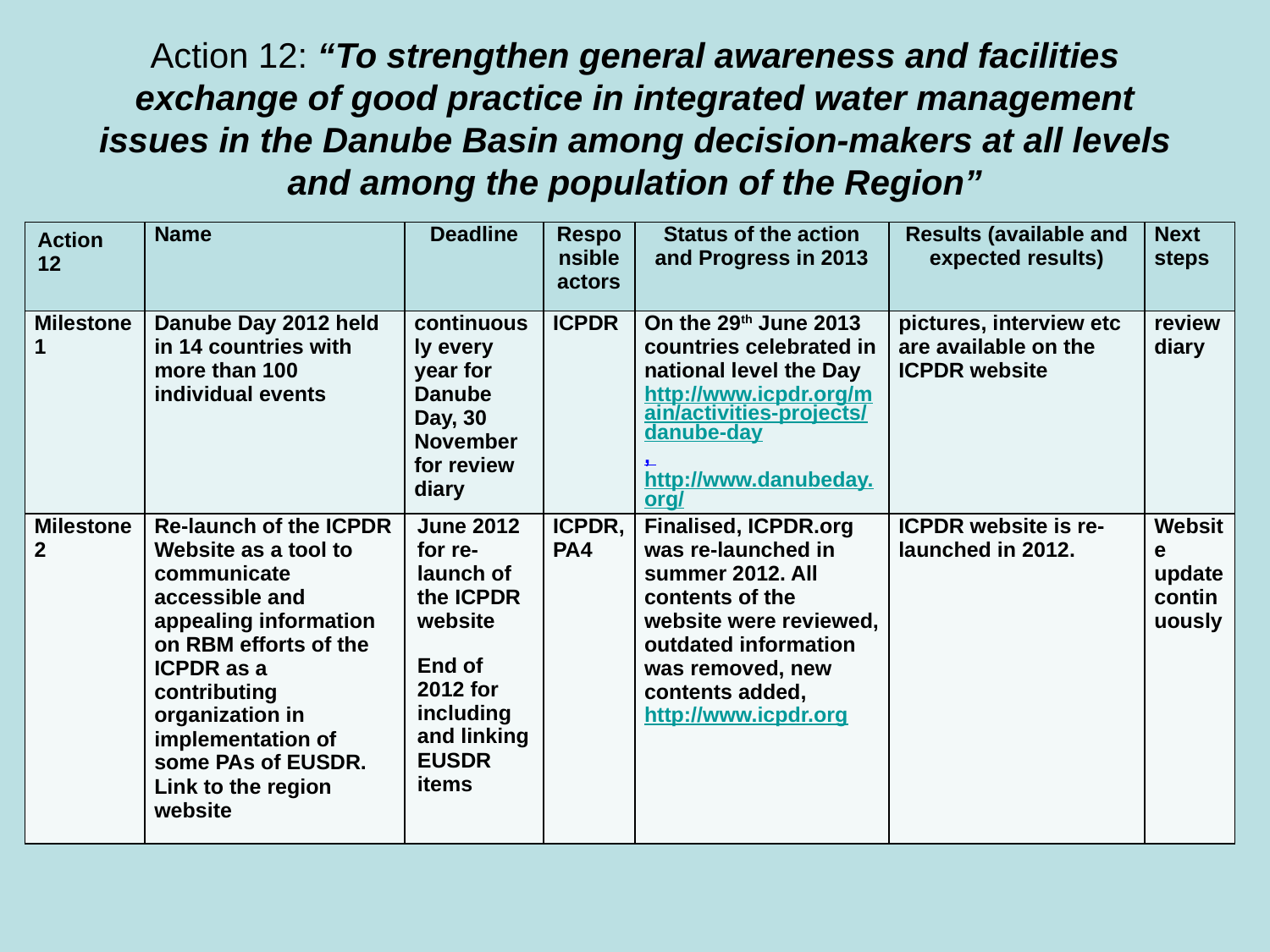

# Action 12: “To strengthen general awareness and facilities exchange of good practice in integrated water management issues in the Danube Basin among decision-makers at all levels and among the population of the Region”
| Action 12 | Name | Deadline | Responsible actors | Status of the action and Progress in 2013 | Results (available and expected results) | Next steps |
| --- | --- | --- | --- | --- | --- | --- |
| Milestone 1 | Danube Day 2012 held in 14 countries with more than 100 individual events | continuously every year for Danube Day, 30 November for review diary | ICPDR | On the 29th June 2013 countries celebrated in national level the Day http://www.icpdr.org/main/activities-projects/danube-day, http://www.danubeday.org/ | pictures, interview etc are available on the ICPDR website | review diary |
| Milestone 2 | Re-launch of the ICPDR Website as a tool to communicate accessible and appealing information on RBM efforts of the ICPDR as a contributing organization in implementation of some PAs of EUSDR. Link to the region website | June 2012 for re-launch of the ICPDR website End of 2012 for including and linking EUSDR items | ICPDR, PA4 | Finalised, ICPDR.org was re-launched in summer 2012. All contents of the website were reviewed, outdated information was removed, new contents added, http://www.icpdr.org | ICPDR website is re-launched in 2012. | Website update continuously |